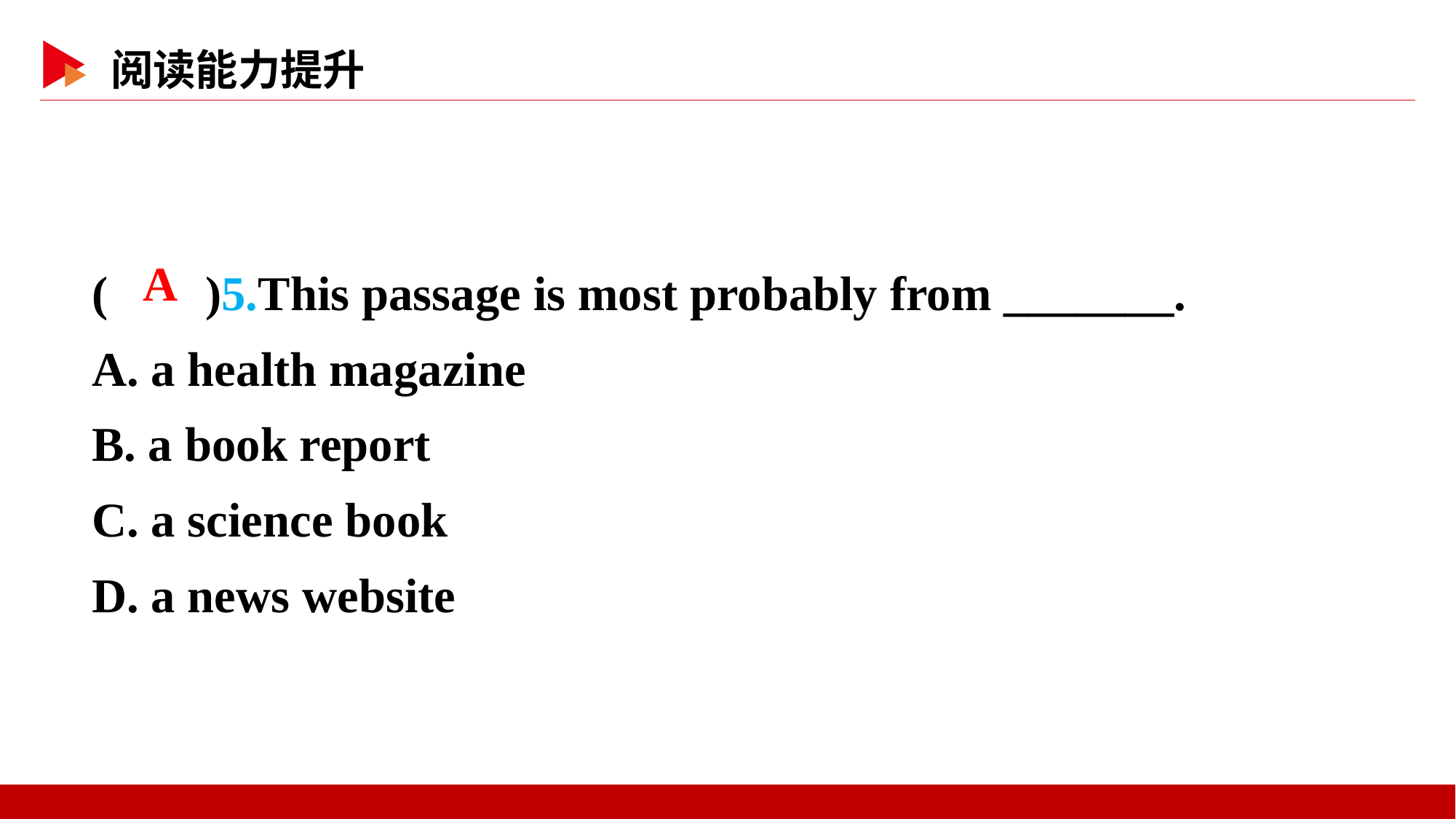

(        )5.This passage is most probably from _______.
A. a health magazine
B. a book report
C. a science book
D. a news website
   A